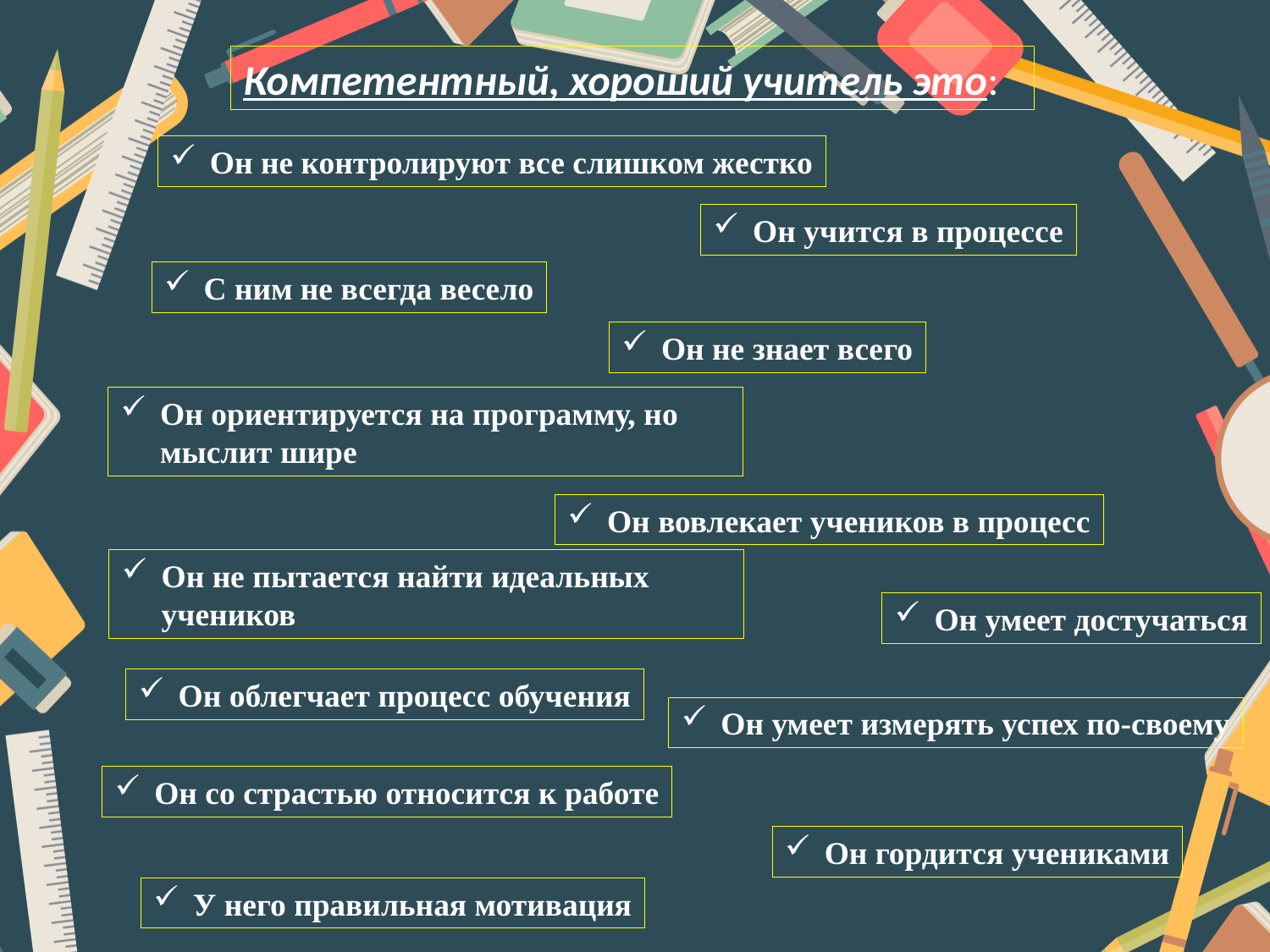

Компетентный, хороший учитель это:
Он не контролируют все слишком жестко
Он учится в процессе
С ним не всегда весело
Он не знает всего
Он ориентируется на программу, но мыслит шире
Он вовлекает учеников в процесс
Он не пытается найти идеальных учеников
Он умеет достучаться
Он облегчает процесс обучения
Он умеет измерять успех по-своему
Он со страстью относится к работе
Он гордится учениками
У него правильная мотивация